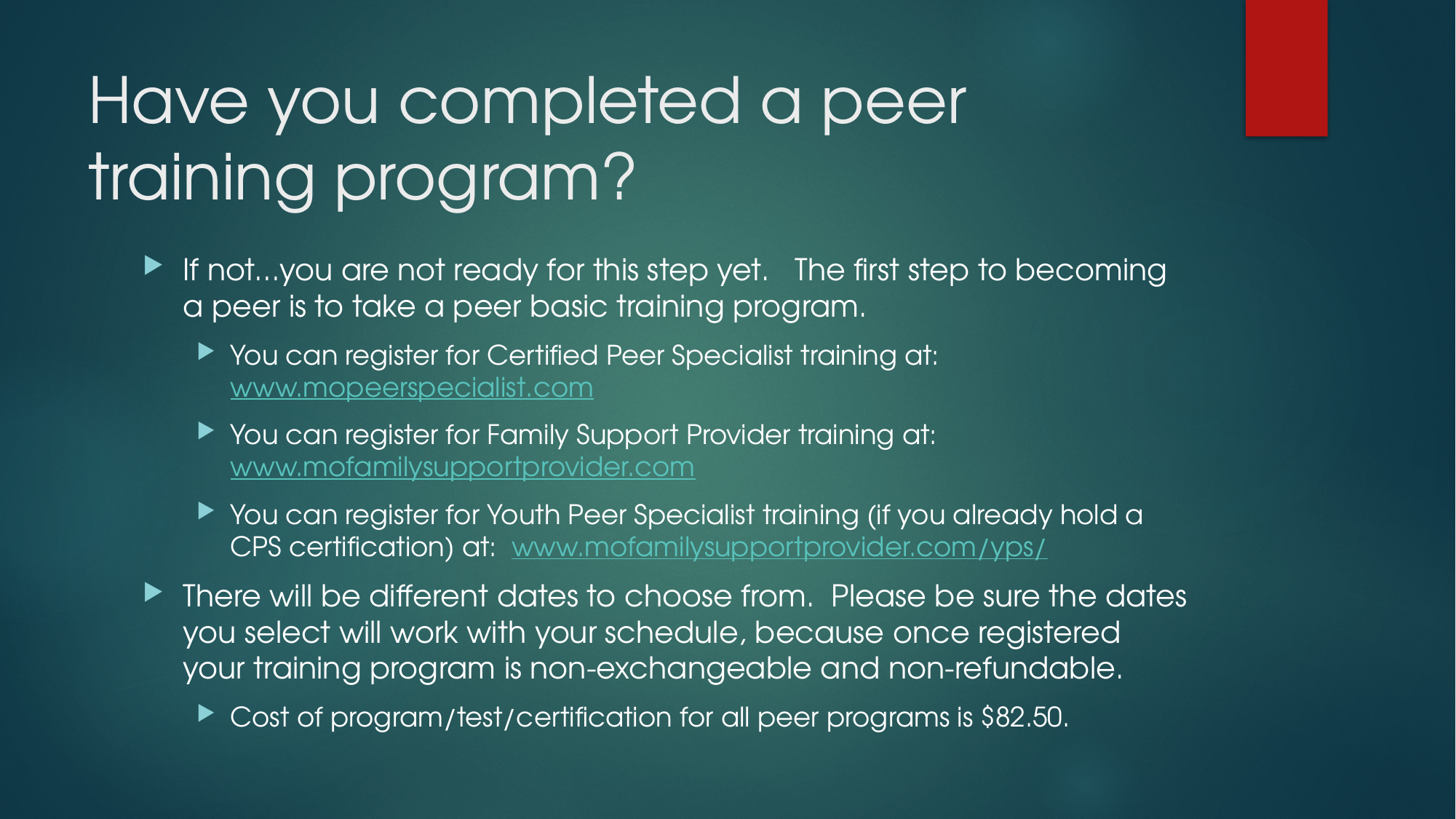

# Have you completed a peer training program?
If not…you are not ready for this step yet.   The first step to becoming a peer is to take a peer basic training program.
You can register for Certified Peer Specialist training at:  www.mopeerspecialist.com
You can register for Family Support Provider training at:  www.mofamilysupportprovider.com
You can register for Youth Peer Specialist training (if you already hold a CPS certification) at:  www.mofamilysupportprovider.com/yps/
There will be different dates to choose from.  Please be sure the dates you select will work with your schedule, because once registered your training program is non-exchangeable and non-refundable.
Cost of program/test/certification for all peer programs is $82.50.